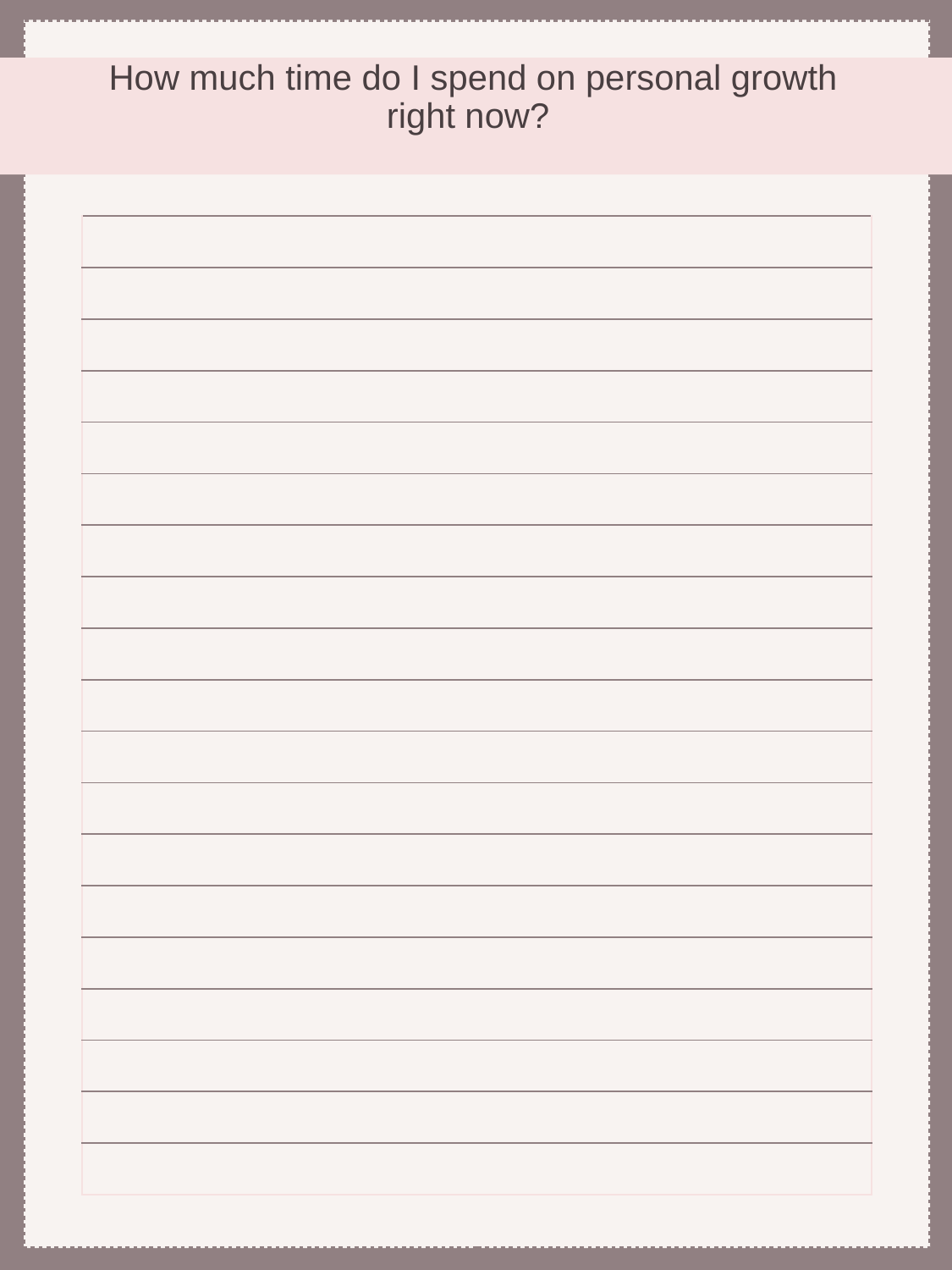

How much time do I spend on personal growth right now?
|  |
| --- |
|  |
|  |
|  |
|  |
|  |
|  |
|  |
|  |
|  |
|  |
|  |
|  |
|  |
|  |
|  |
|  |
|  |
|  |